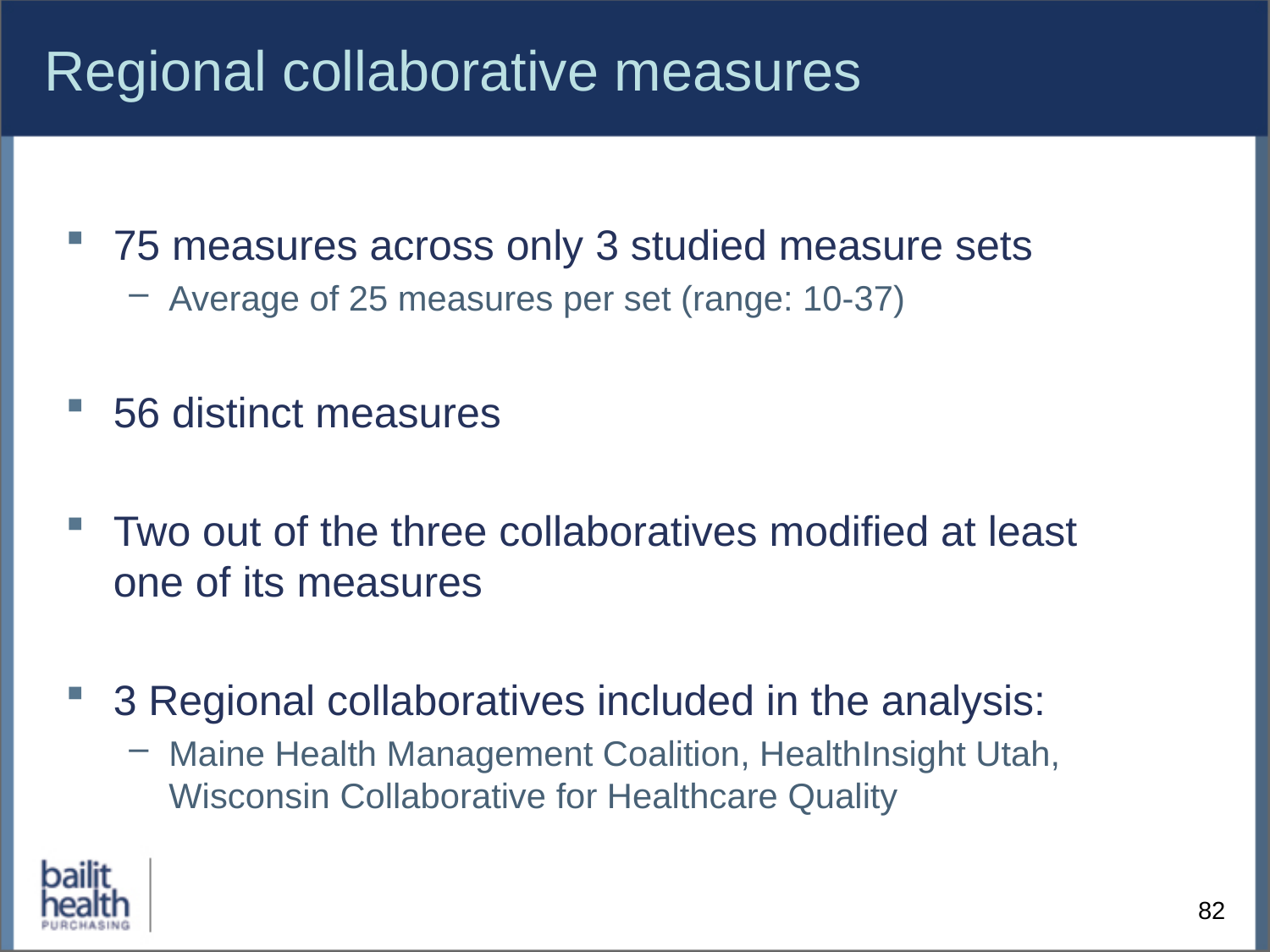

# Regional collaborative measures
75 measures across only 3 studied measure sets
Average of 25 measures per set (range: 10-37)

56 distinct measures

Two out of the three collaboratives modified at least one of its measures

3 Regional collaboratives included in the analysis:
Maine Health Management Coalition, HealthInsight Utah, Wisconsin Collaborative for Healthcare Quality
82